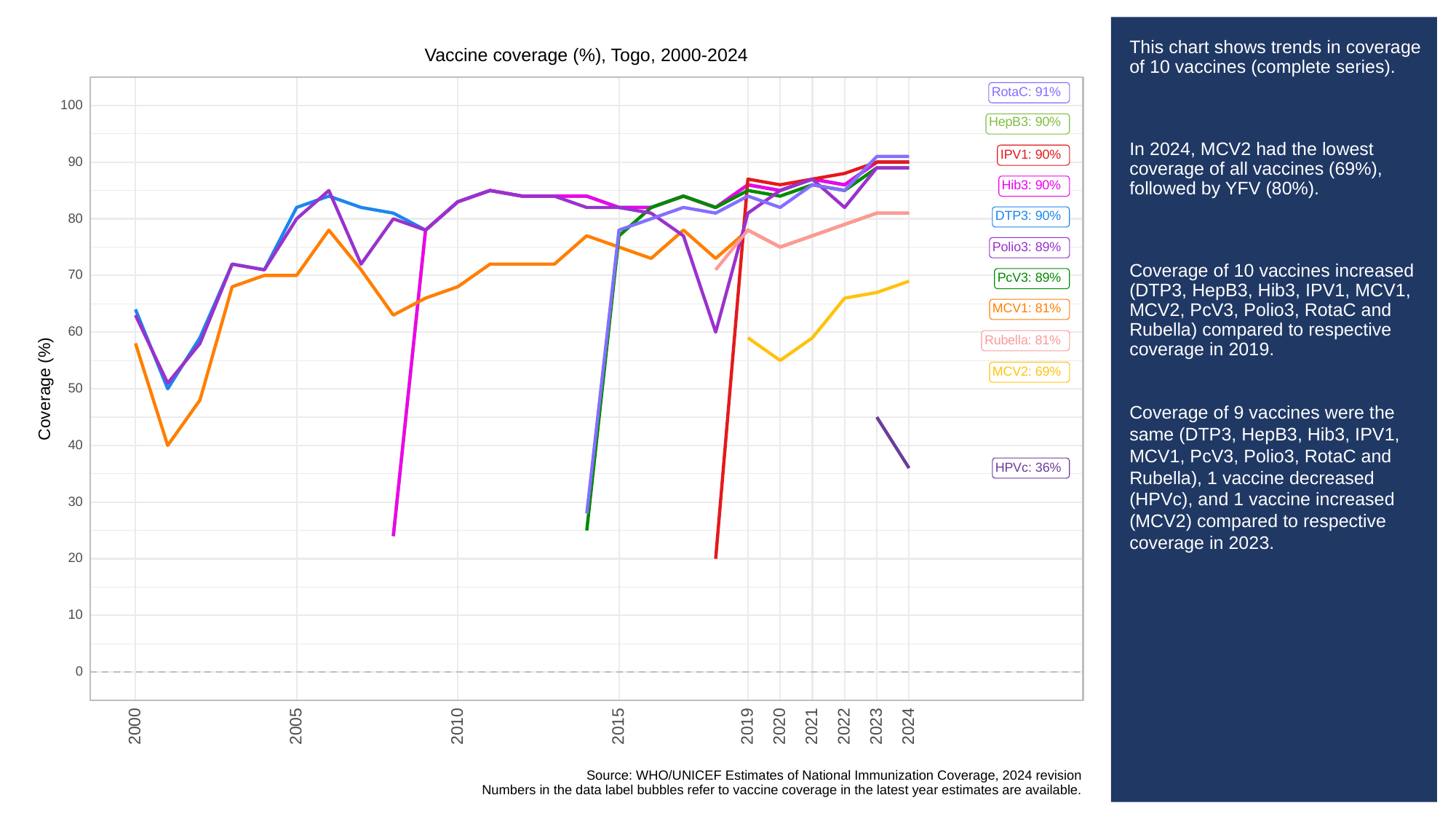

# This chart shows trends in coverage of 10 vaccines (complete series).

In 2024, MCV2 had the lowest coverage of all vaccines (69%), followed by YFV (80%).

Coverage of 10 vaccines increased (DTP3, HepB3, Hib3, IPV1, MCV1, MCV2, PcV3, Polio3, RotaC and Rubella) compared to respective coverage in 2019.

Coverage of 9 vaccines were the same (DTP3, HepB3, Hib3, IPV1, MCV1, PcV3, Polio3, RotaC and Rubella), 1 vaccine decreased (HPVc), and 1 vaccine increased (MCV2) compared to respective coverage in 2023.

Vaccine coverage (%), Togo, 2000-2024

RotaC: 91%

100

HepB3: 90%

IPV1: 90%

90

Hib3: 90%

DTP3: 90%

80

Polio3: 89%

70
PcV3: 89%

MCV1: 81%
60

Rubella: 81%

MCV2: 69%
Coverage (%)
50

40

HPVc: 36%

30

20

10

0

2023
2000
2005
2010
2015
2019
2020
2021
2022
2024
Source: WHO/UNICEF Estimates of National Immunization Coverage, 2024 revision
Numbers in the data label bubbles refer to vaccine coverage in the latest year estimates are available.